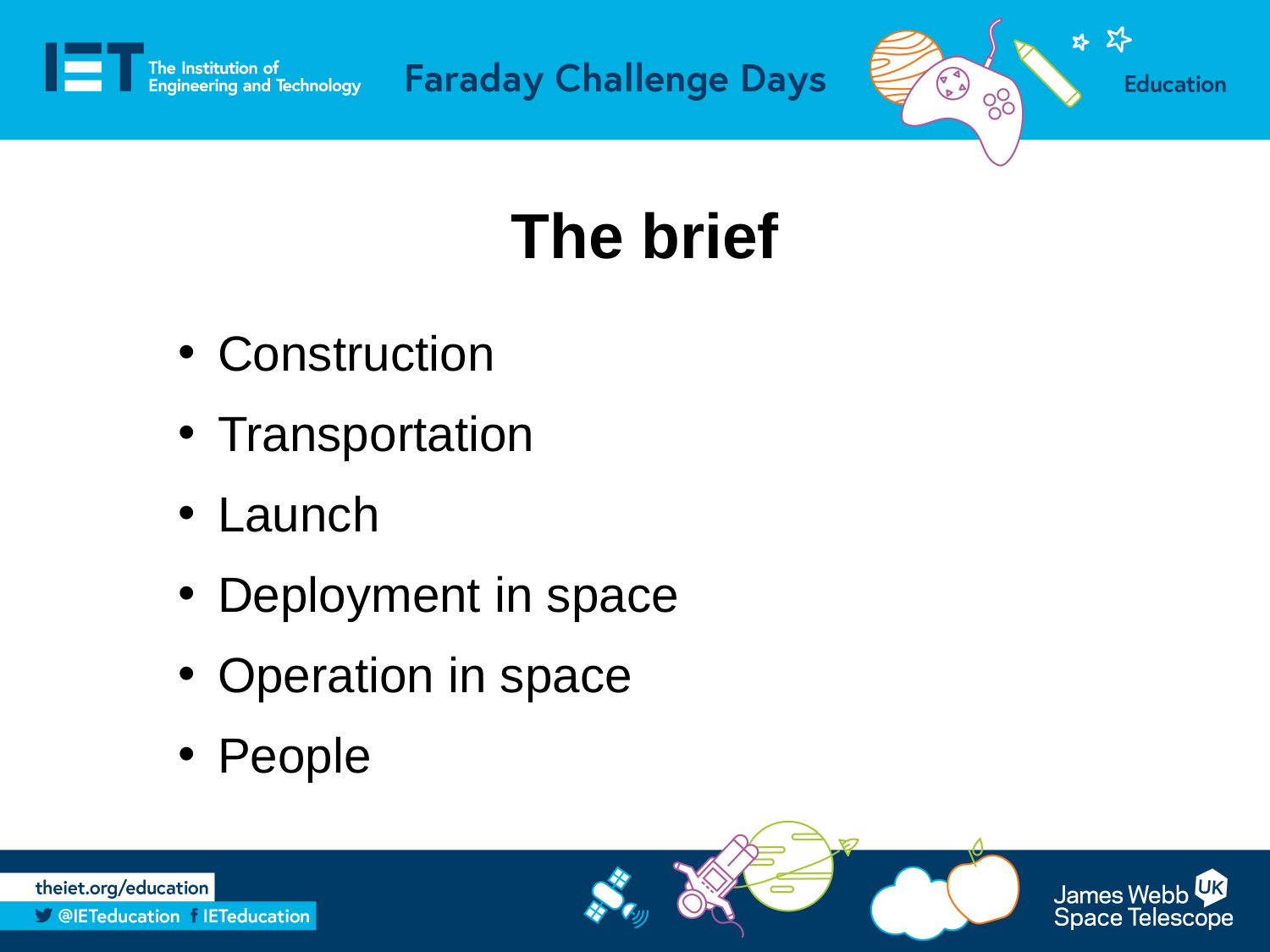

The brief
Construction
Transportation
Launch
Deployment in space
Operation in space
People